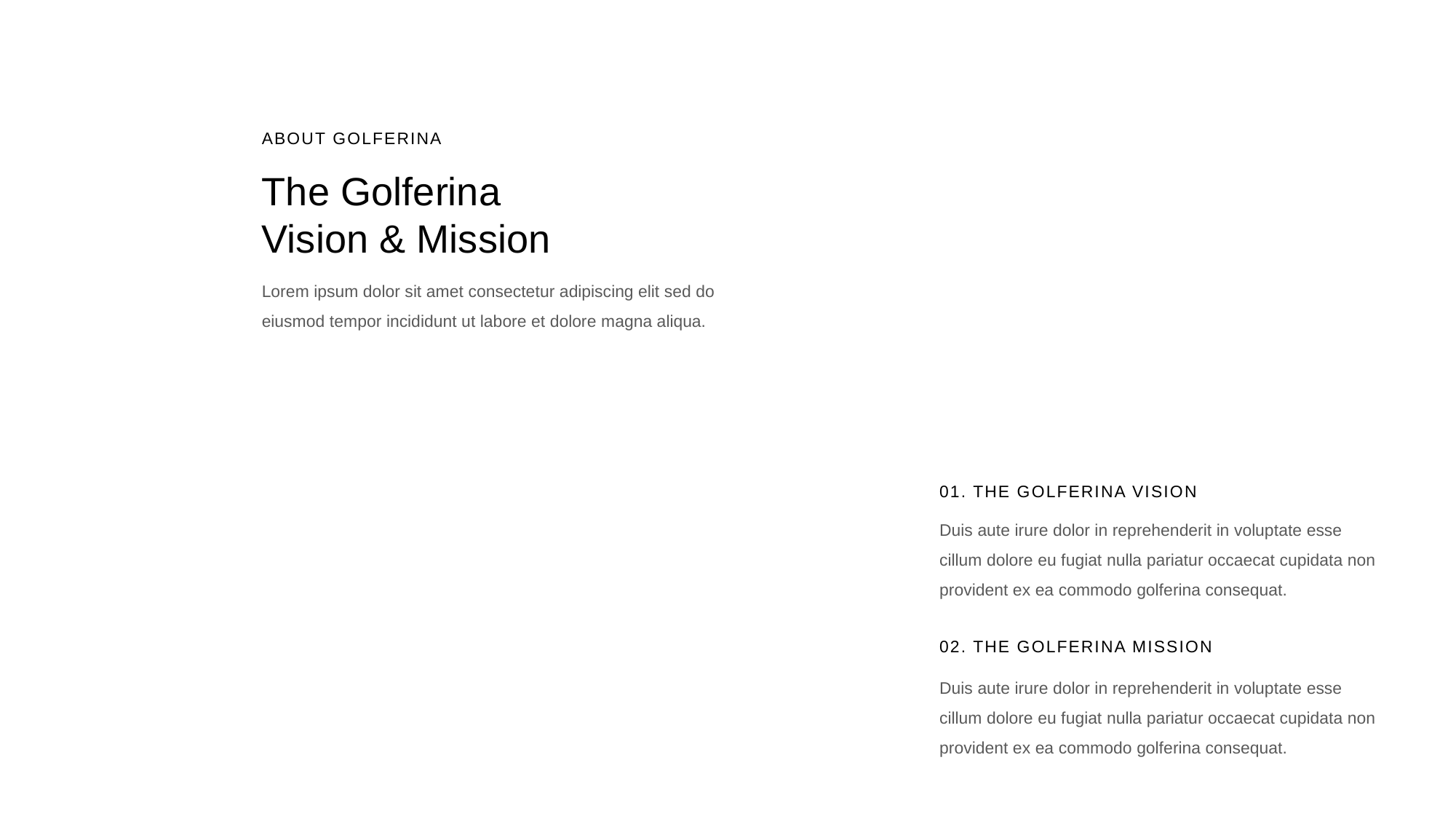

ABOUT GOLFERINA
The Golferina
Vision & Mission

Lorem ipsum dolor sit amet consectetur adipiscing elit sed do eiusmod tempor incididunt ut labore et dolore magna aliqua.
01. THE GOLFERINA VISION
Duis aute irure dolor in reprehenderit in voluptate esse cillum dolore eu fugiat nulla pariatur occaecat cupidata non provident ex ea commodo golferina consequat.
02. THE GOLFERINA MISSION
Duis aute irure dolor in reprehenderit in voluptate esse cillum dolore eu fugiat nulla pariatur occaecat cupidata non provident ex ea commodo golferina consequat.